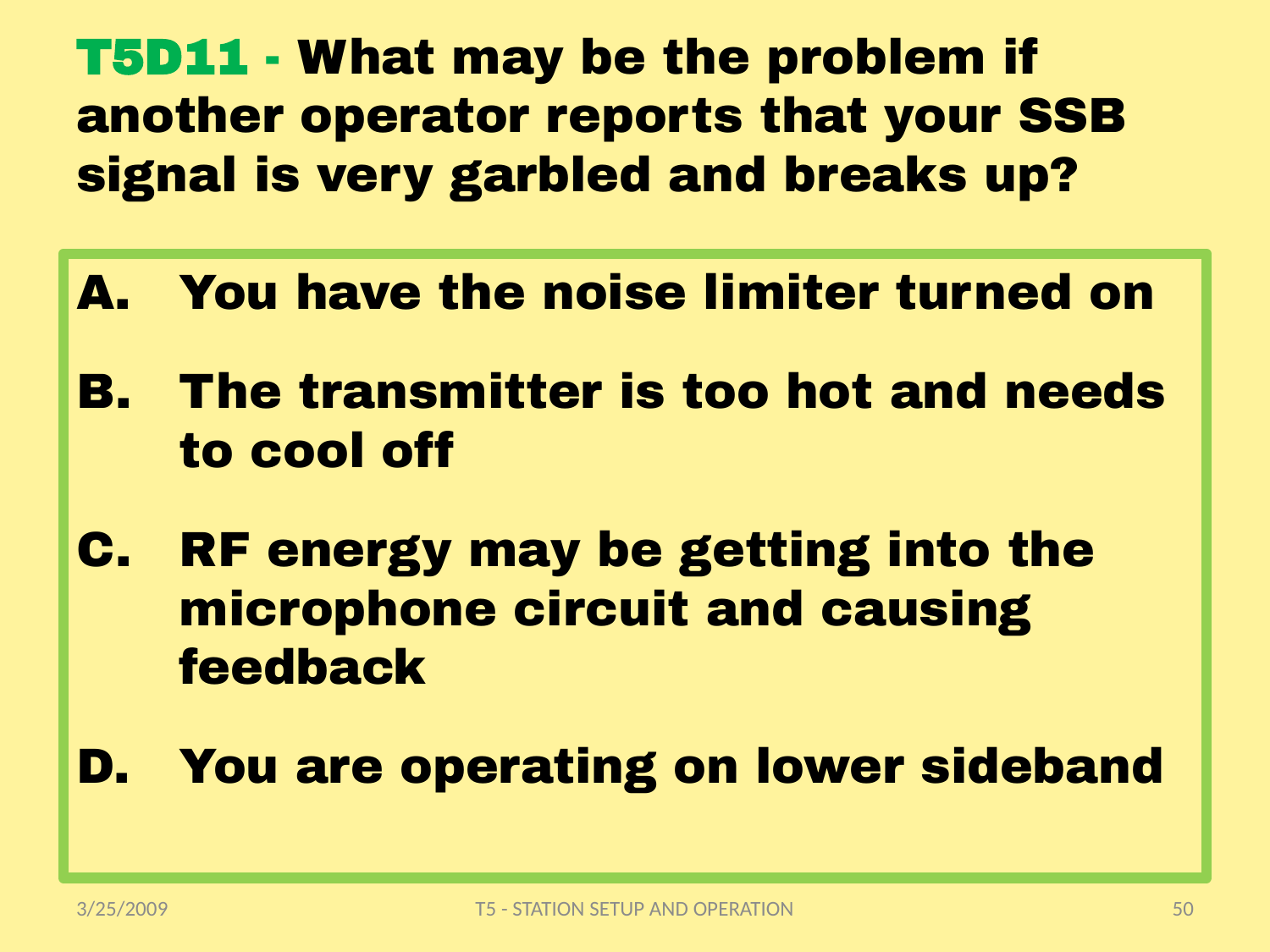

# T5D11 - What may be the problem if another operator reports that your SSB signal is very garbled and breaks up?
You have the noise limiter turned on

The transmitter is too hot and needs to cool off

RF energy may be getting into the microphone circuit and causing feedback

You are operating on lower sideband

3/25/2009
T5 - STATION SETUP AND OPERATION
50